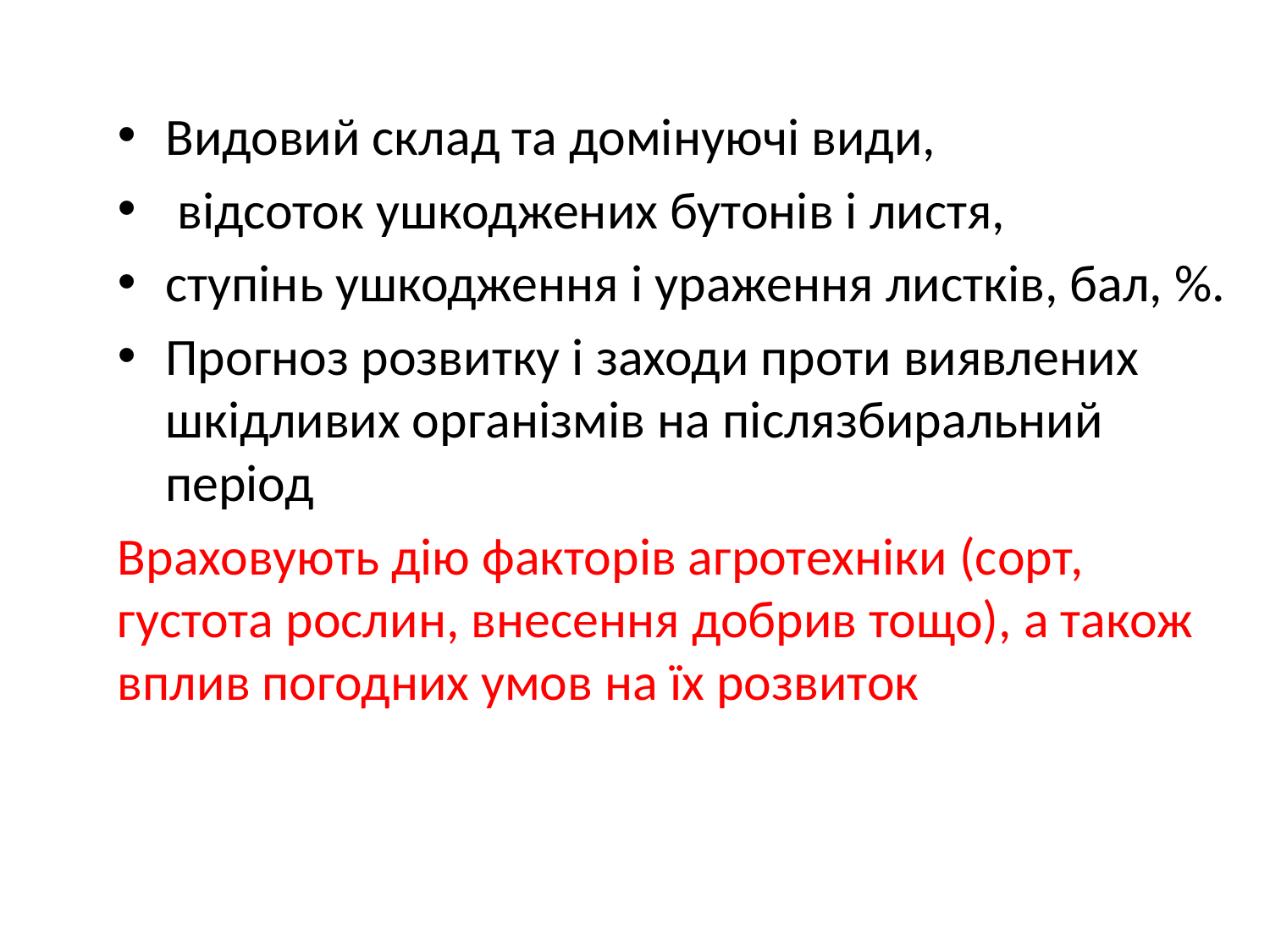

Видовий склад та домінуючі види,
 відсоток ушкоджених бутонів і листя,
ступінь ушкодження і ураження листків, бал, %.
Прогноз розвитку і заходи проти виявлених шкідливих організмів на післязбиральний період
Враховують дію факторів агротехніки (сорт, густота рослин, внесення добрив тощо), а також вплив погодних умов на їх розвиток